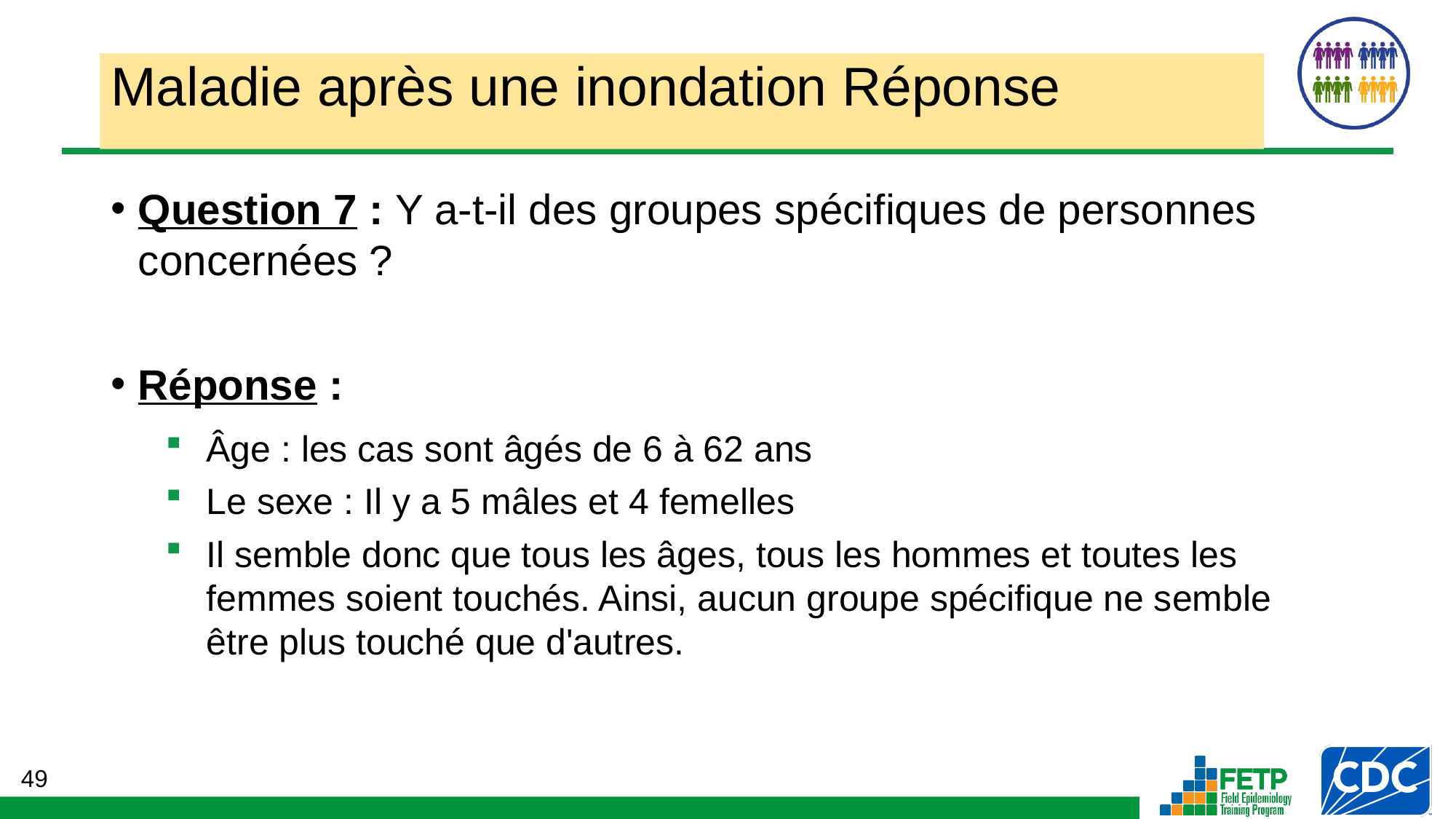

# Maladie après une inondation Réponse
Question 7 : Y a-t-il des groupes spécifiques de personnes concernées ?

Réponse :
Âge : les cas sont âgés de 6 à 62 ans
Le sexe : Il y a 5 mâles et 4 femelles
Il semble donc que tous les âges, tous les hommes et toutes les femmes soient touchés. Ainsi, aucun groupe spécifique ne semble être plus touché que d'autres.